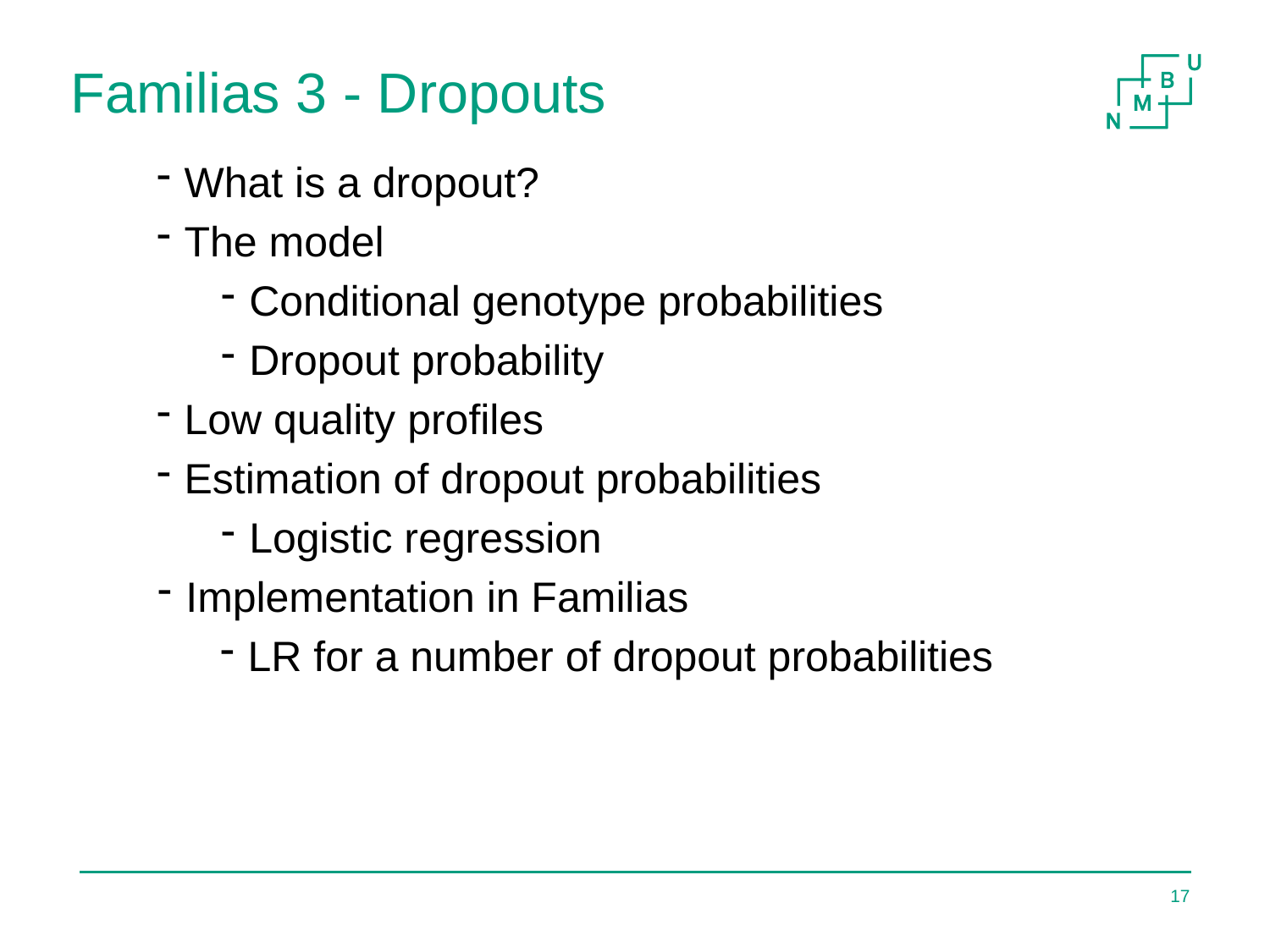

# Familias 3 - Dropouts
What is a dropout?
The model
Conditional genotype probabilities
Dropout probability
Low quality profiles
Estimation of dropout probabilities
Logistic regression
Implementation in Familias
LR for a number of dropout probabilities

17